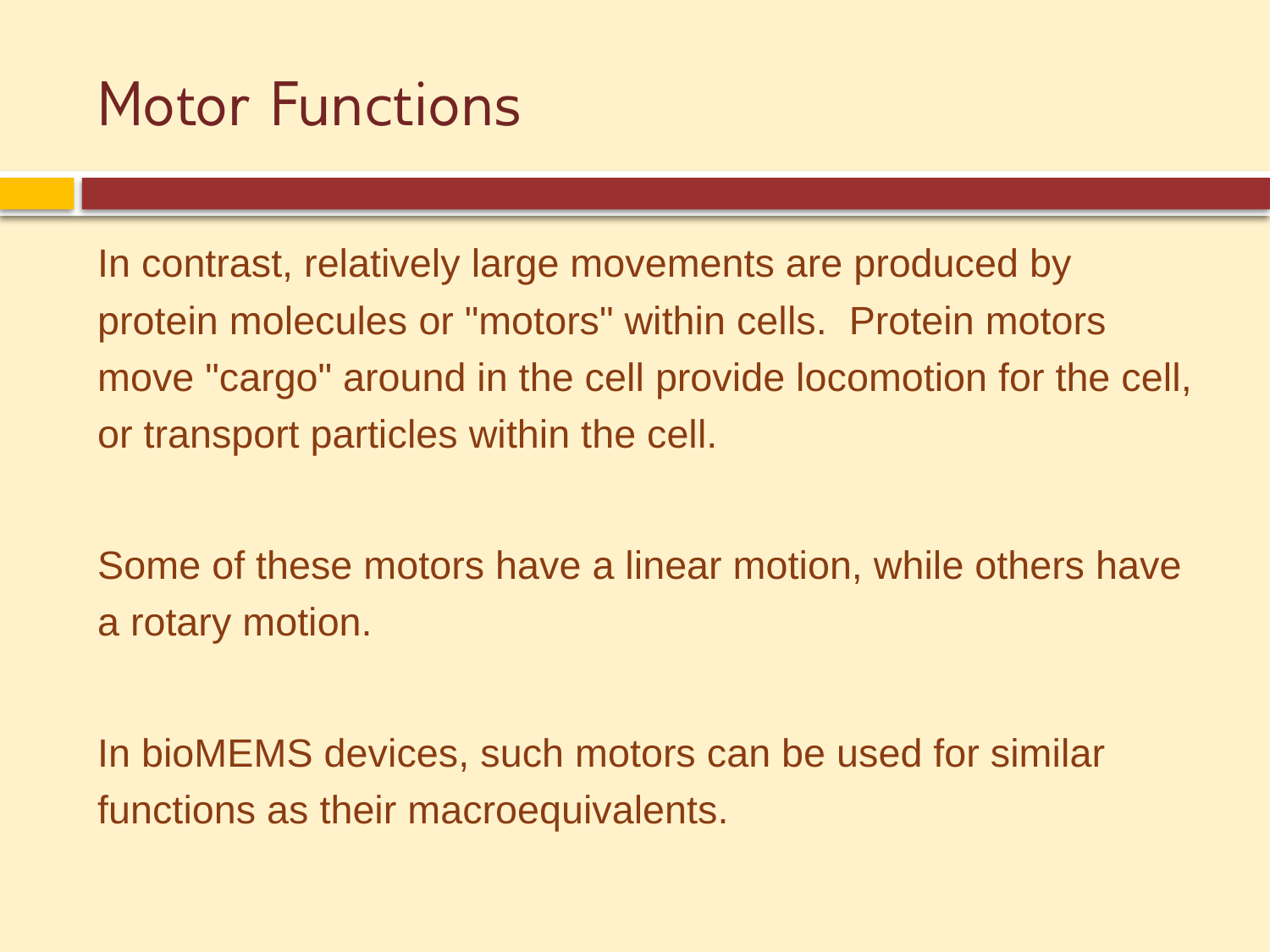

# Motor Functions
In contrast, relatively large movements are produced by protein molecules or "motors" within cells.  Protein motors move "cargo" around in the cell provide locomotion for the cell, or transport particles within the cell.

Some of these motors have a linear motion, while others have a rotary motion.

In bioMEMS devices, such motors can be used for similar functions as their macroequivalents.